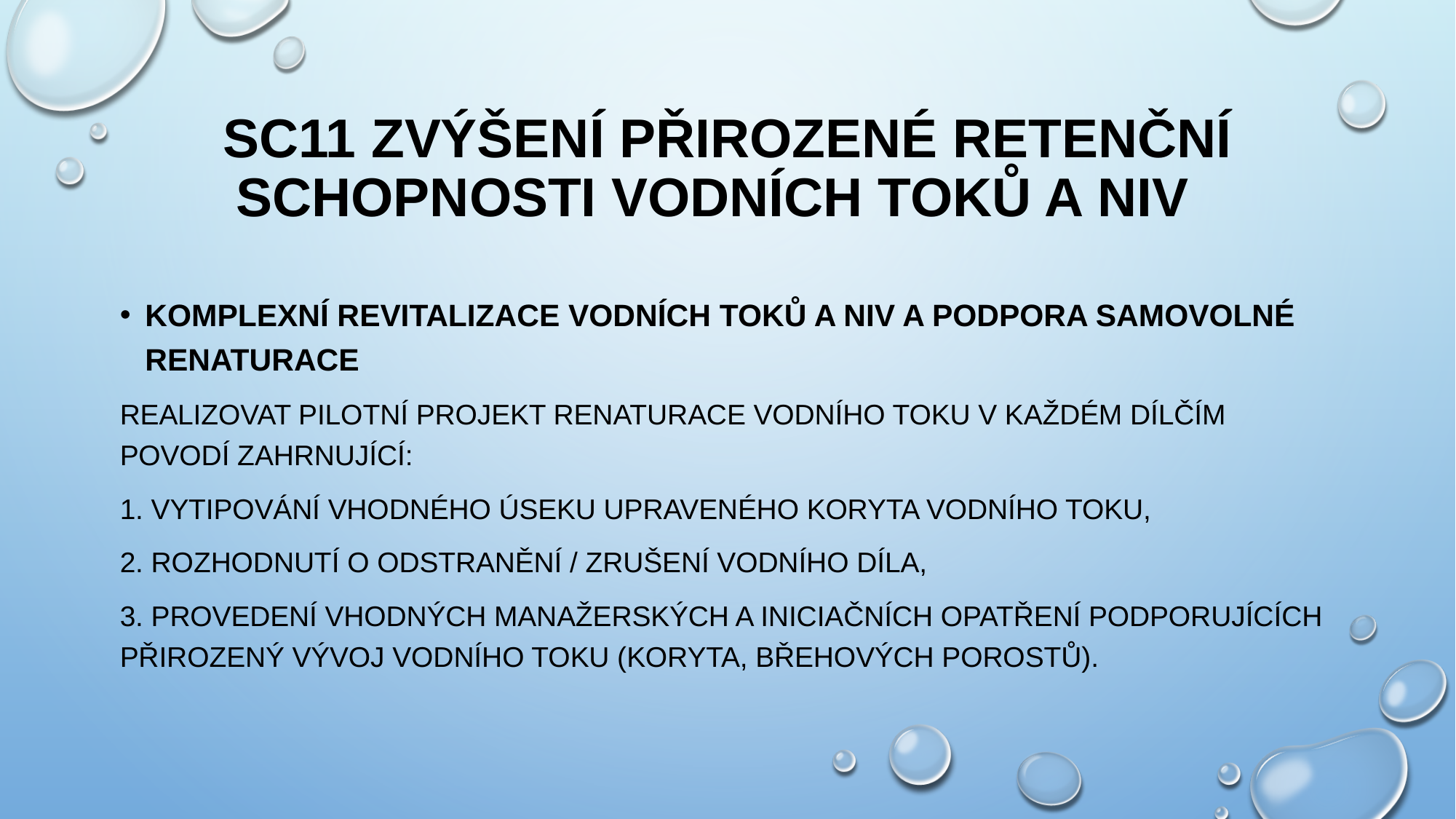

# SC11 Zvýšení přirozené retenční schopnosti vodních toků a niv
Komplexní revitalizace vodních toků a niv a podpora samovolné renaturace
Realizovat pilotní projekt renaturace vodního toku v každém dílčím povodí zahrnující:
1. vytipování vhodného úseku upraveného koryta vodního toku,
2. rozhodnutí o odstranění / zrušení vodního díla,
3. provedení vhodných manažerských a iniciačních opatření podporujících přirozený vývoj vodního toku (koryta, břehových porostů).